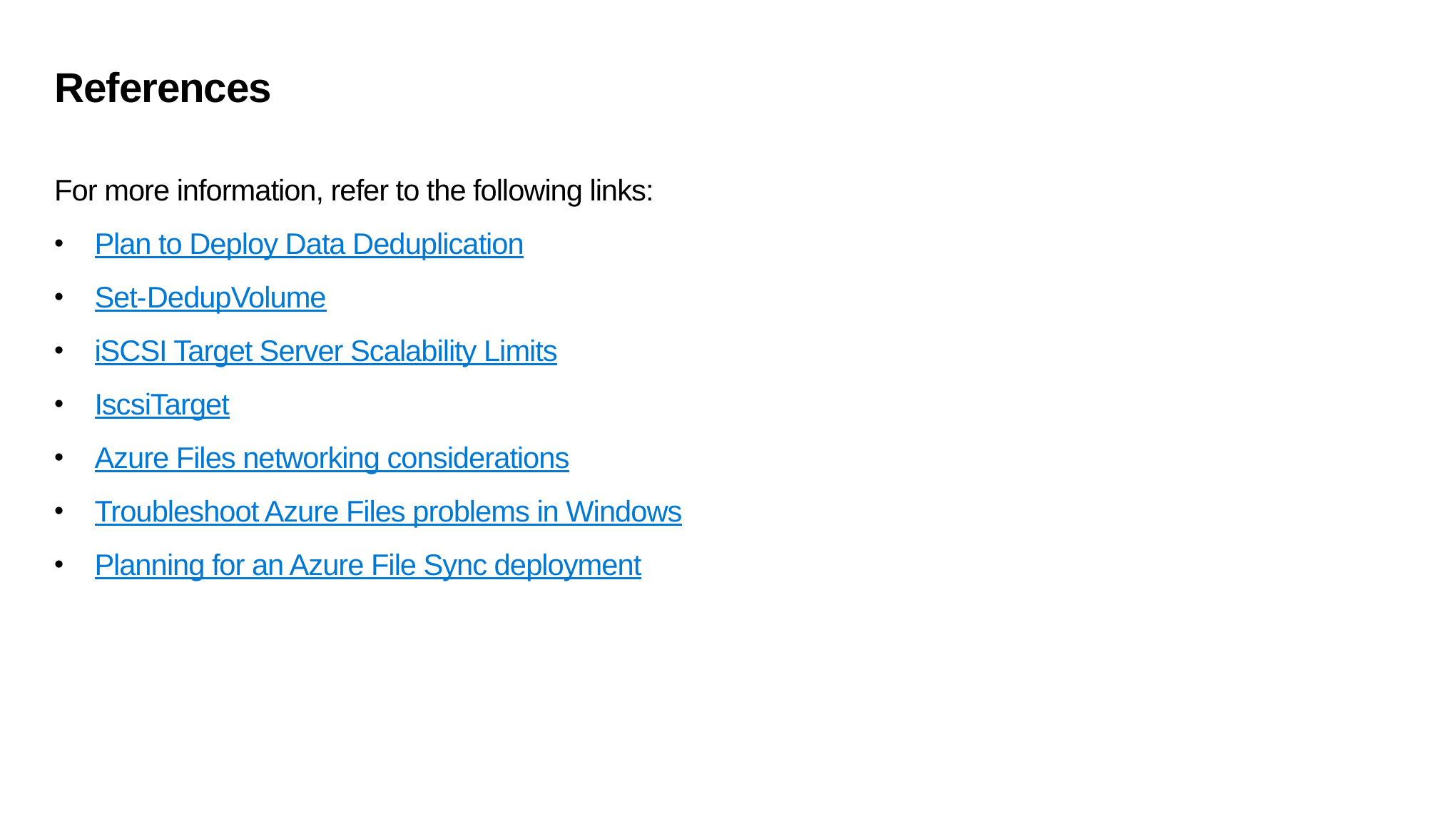

# References
For more information, refer to the following links:
Plan to Deploy Data Deduplication
Set-DedupVolume
iSCSI Target Server Scalability Limits
IscsiTarget
Azure Files networking considerations
Troubleshoot Azure Files problems in Windows
Planning for an Azure File Sync deployment